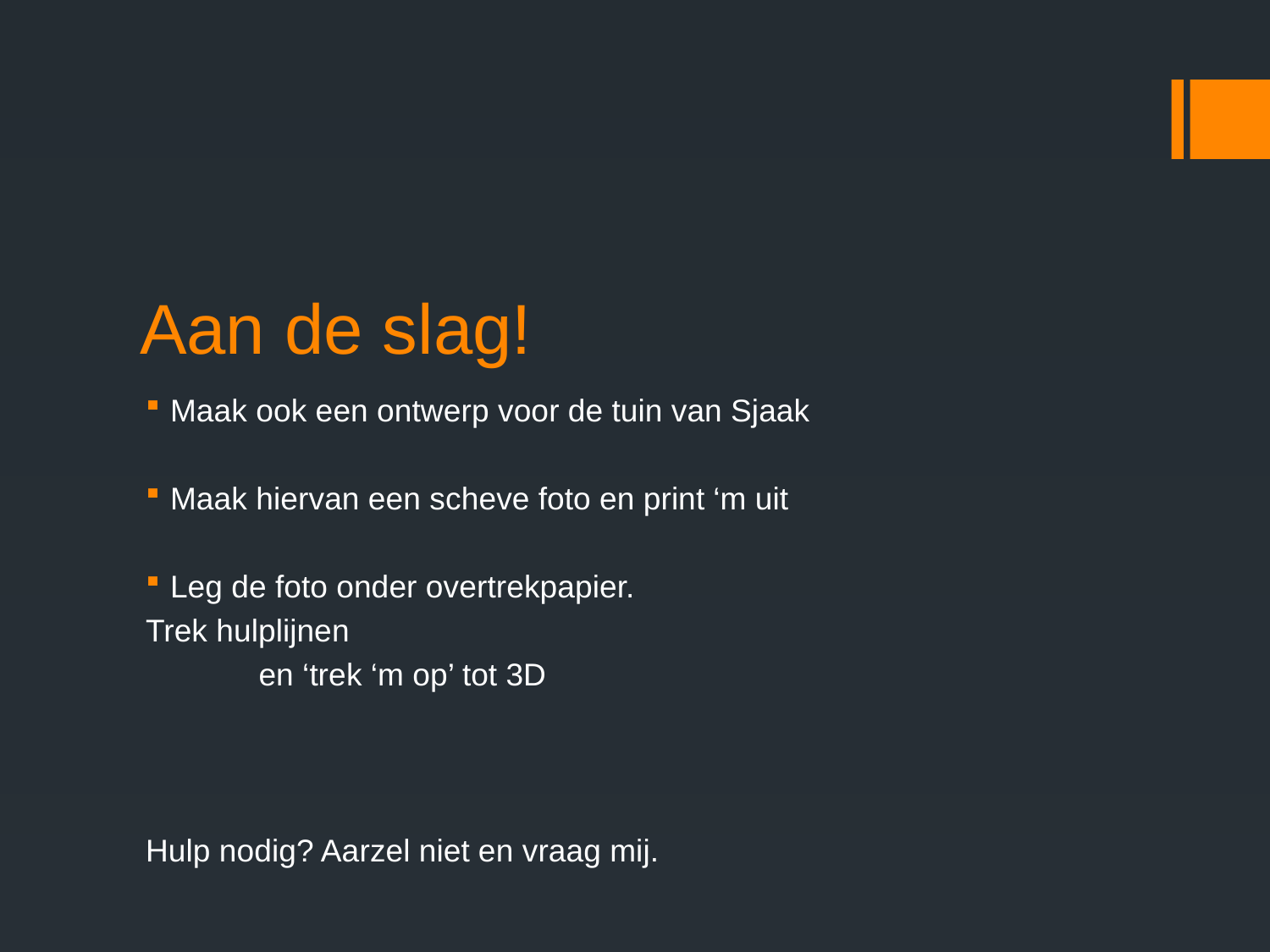

# Aan de slag!
Maak ook een ontwerp voor de tuin van Sjaak

Maak hiervan een scheve foto en print ‘m uit

Leg de foto onder overtrekpapier.
	Trek hulplijnen
 		en ‘trek ‘m op’ tot 3D

Hulp nodig? Aarzel niet en vraag mij.